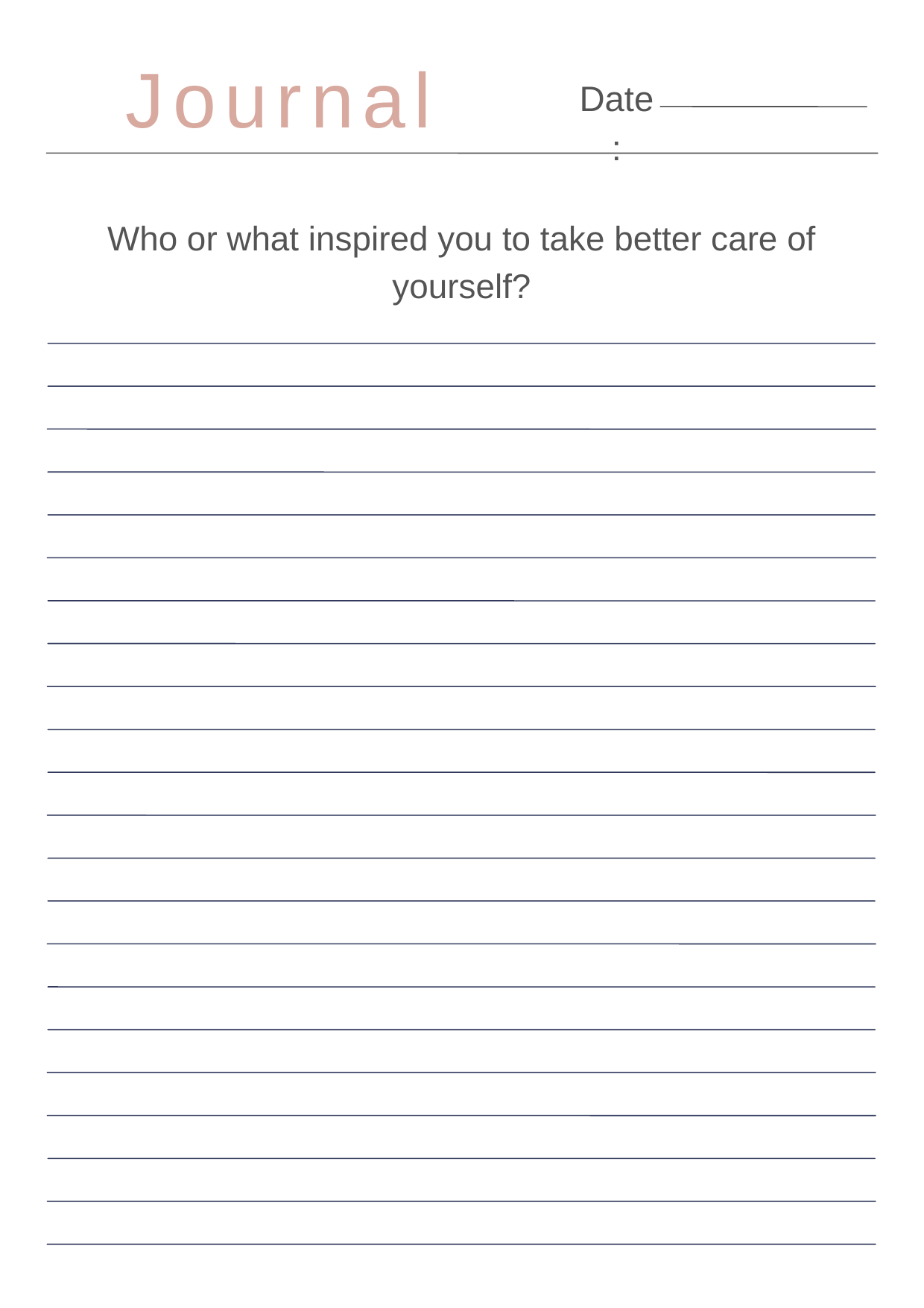

Journal
Date:

Who or what inspired you to take better care of yourself?